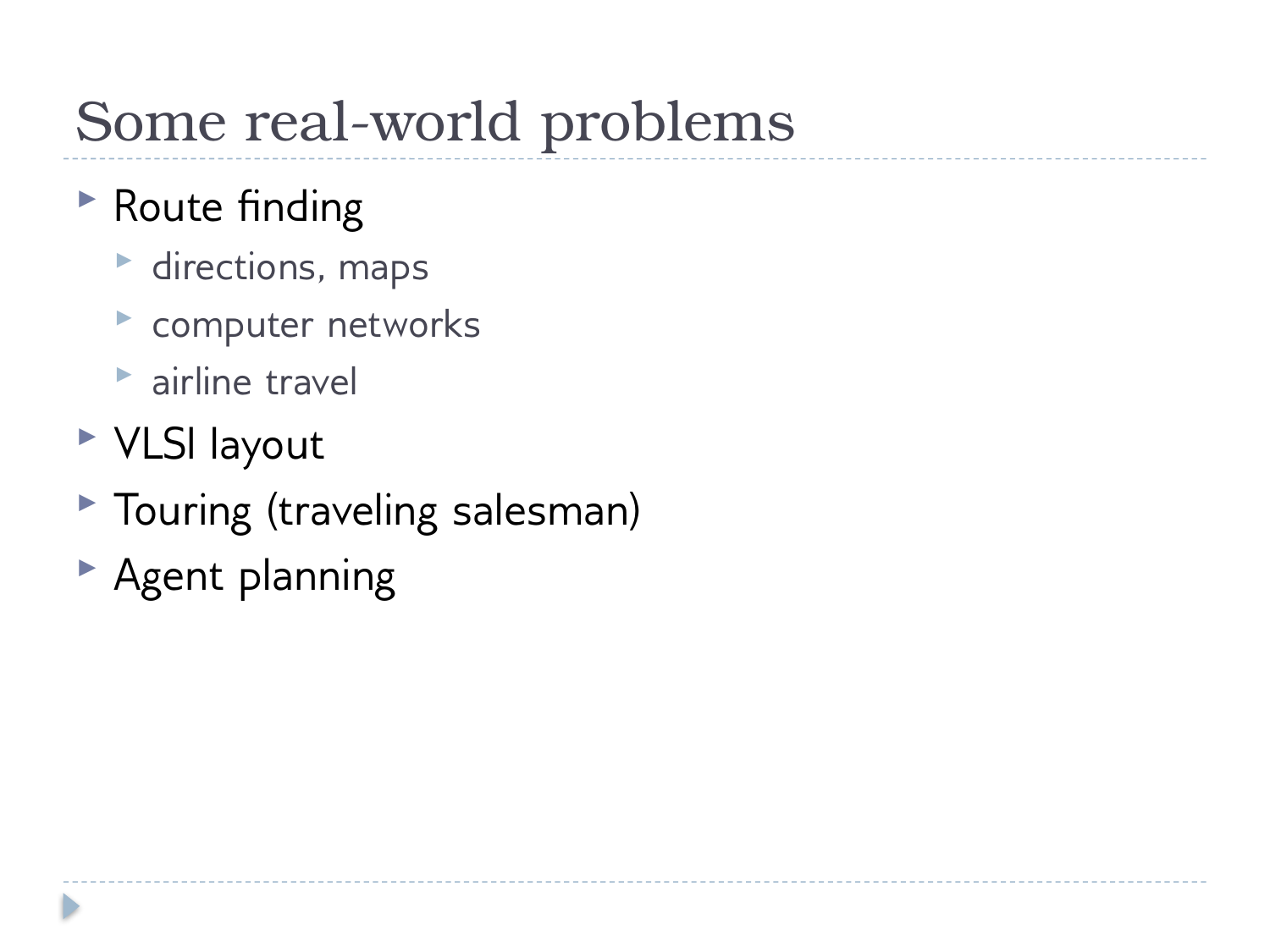

# Some real-world problems
Route finding
directions, maps
computer networks
airline travel
VLSI layout
Touring (traveling salesman)
Agent planning